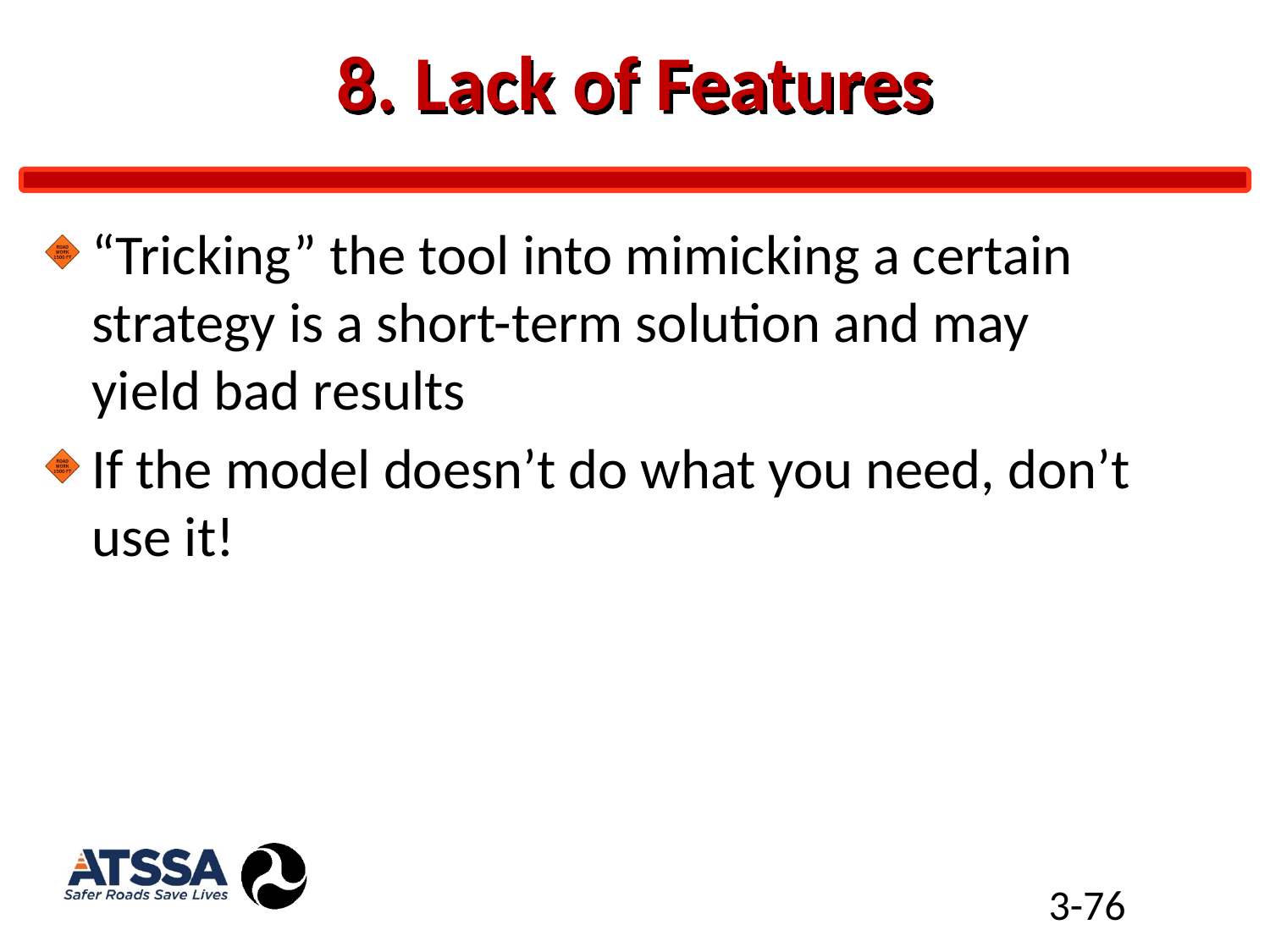

# 8. Lack of Features
“Tricking” the tool into mimicking a certain strategy is a short-term solution and may yield bad results
If the model doesn’t do what you need, don’t use it!